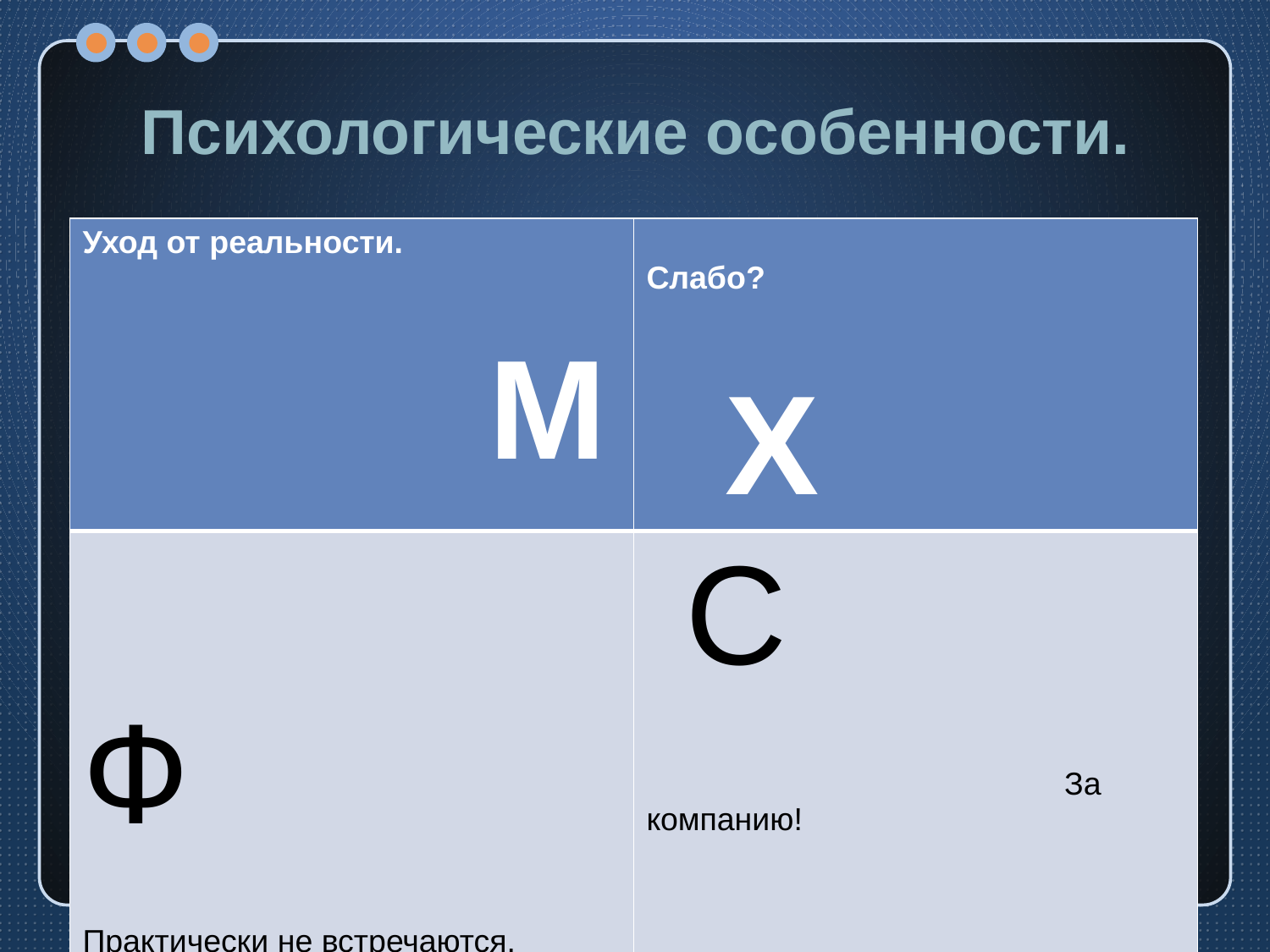

# Психологические особенности.
| Уход от реальности. М | Слабо? Х |
| --- | --- |
| Ф Практически не встречаются. | С За компанию! |